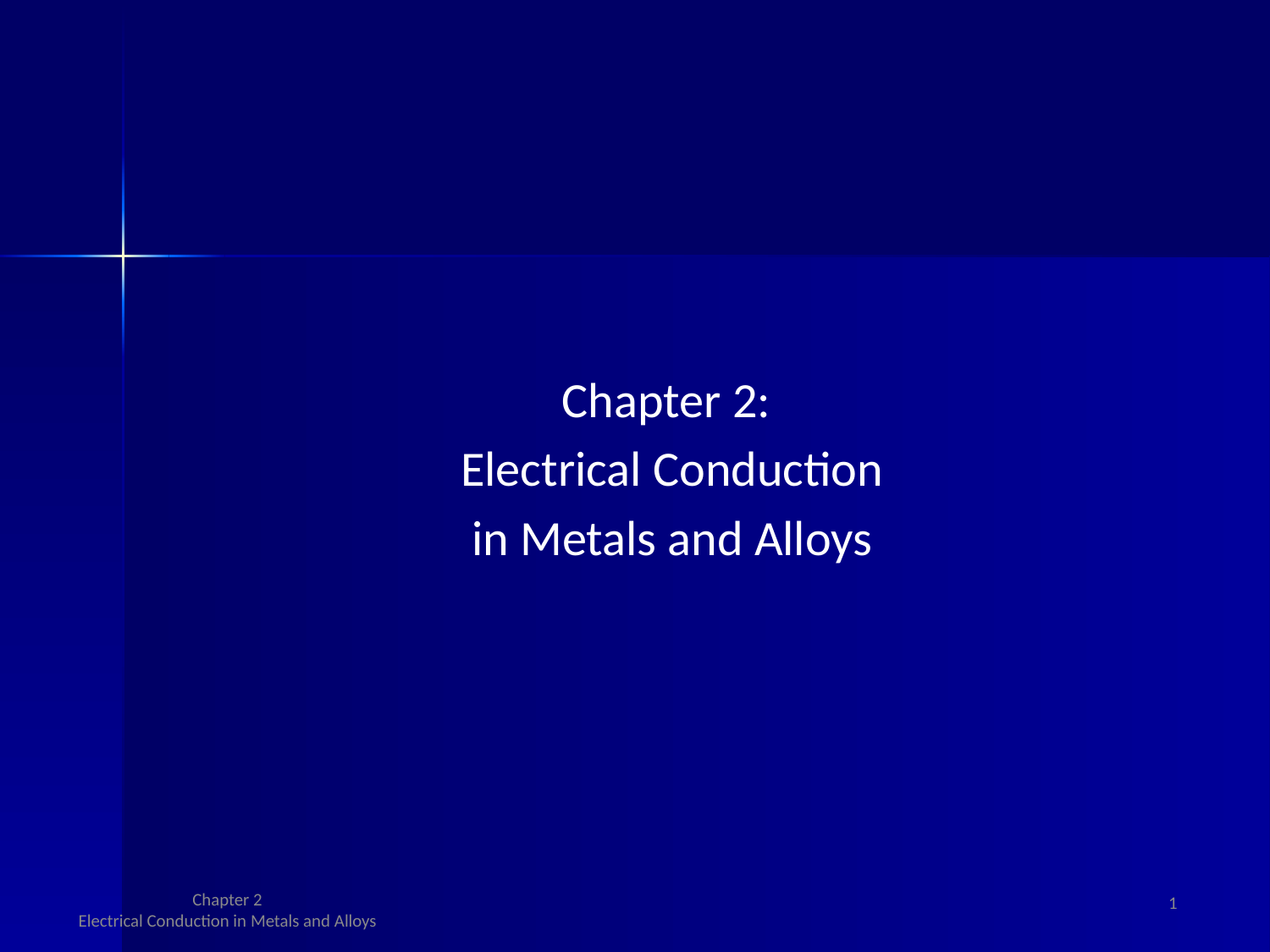

Chapter 2:
Electrical Conduction
in Metals and Alloys
Chapter 2
Electrical Conduction in Metals and Alloys